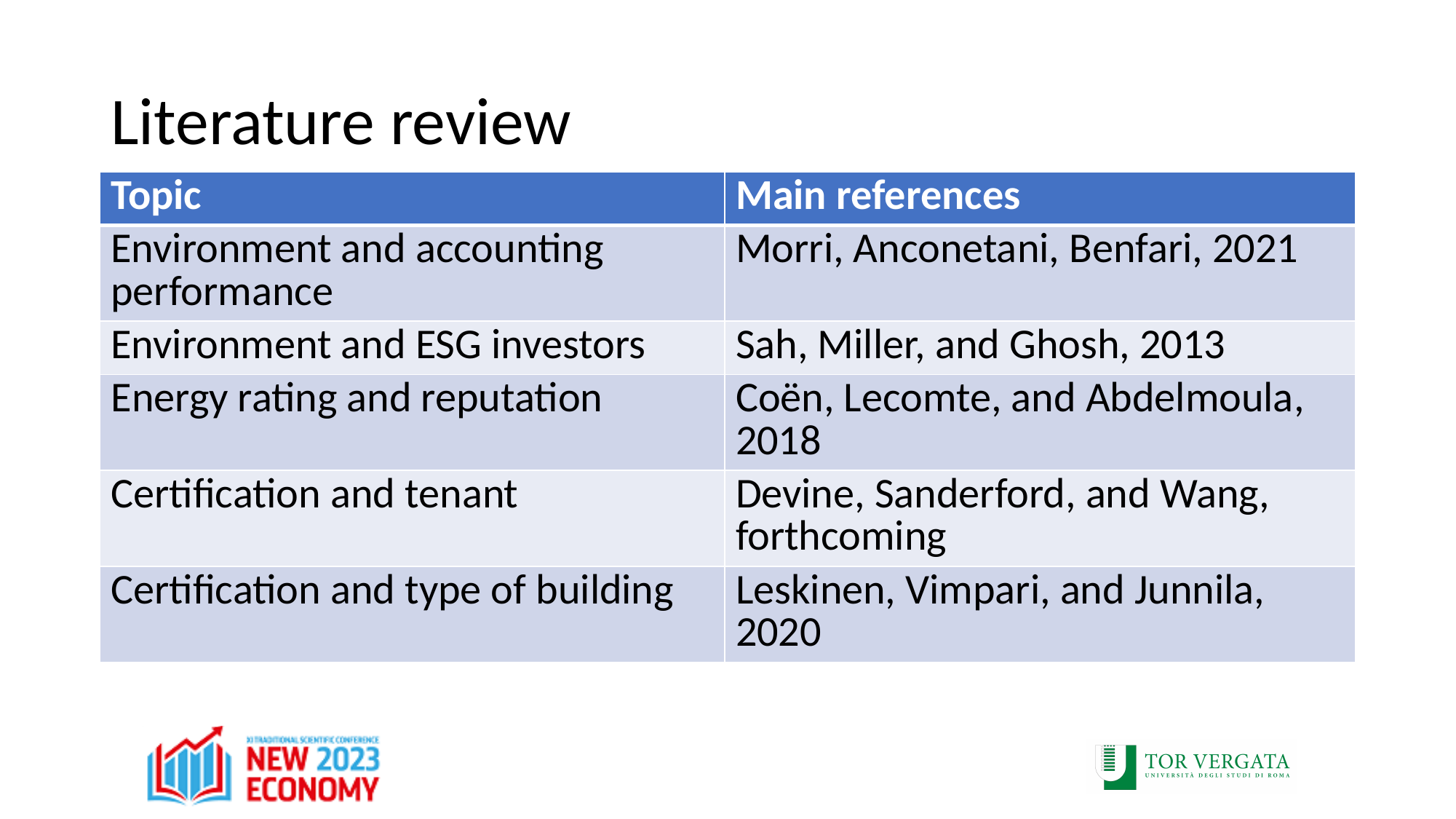

# Literature review
| Topic | Main references |
| --- | --- |
| Environment and accounting performance | Morri, Anconetani, Benfari, 2021 |
| Environment and ESG investors | Sah, Miller, and Ghosh, 2013 |
| Energy rating and reputation | Coën, Lecomte, and Abdelmoula, 2018 |
| Certification and tenant | Devine, Sanderford, and Wang, forthcoming |
| Certification and type of building | Leskinen, Vimpari, and Junnila, 2020 |